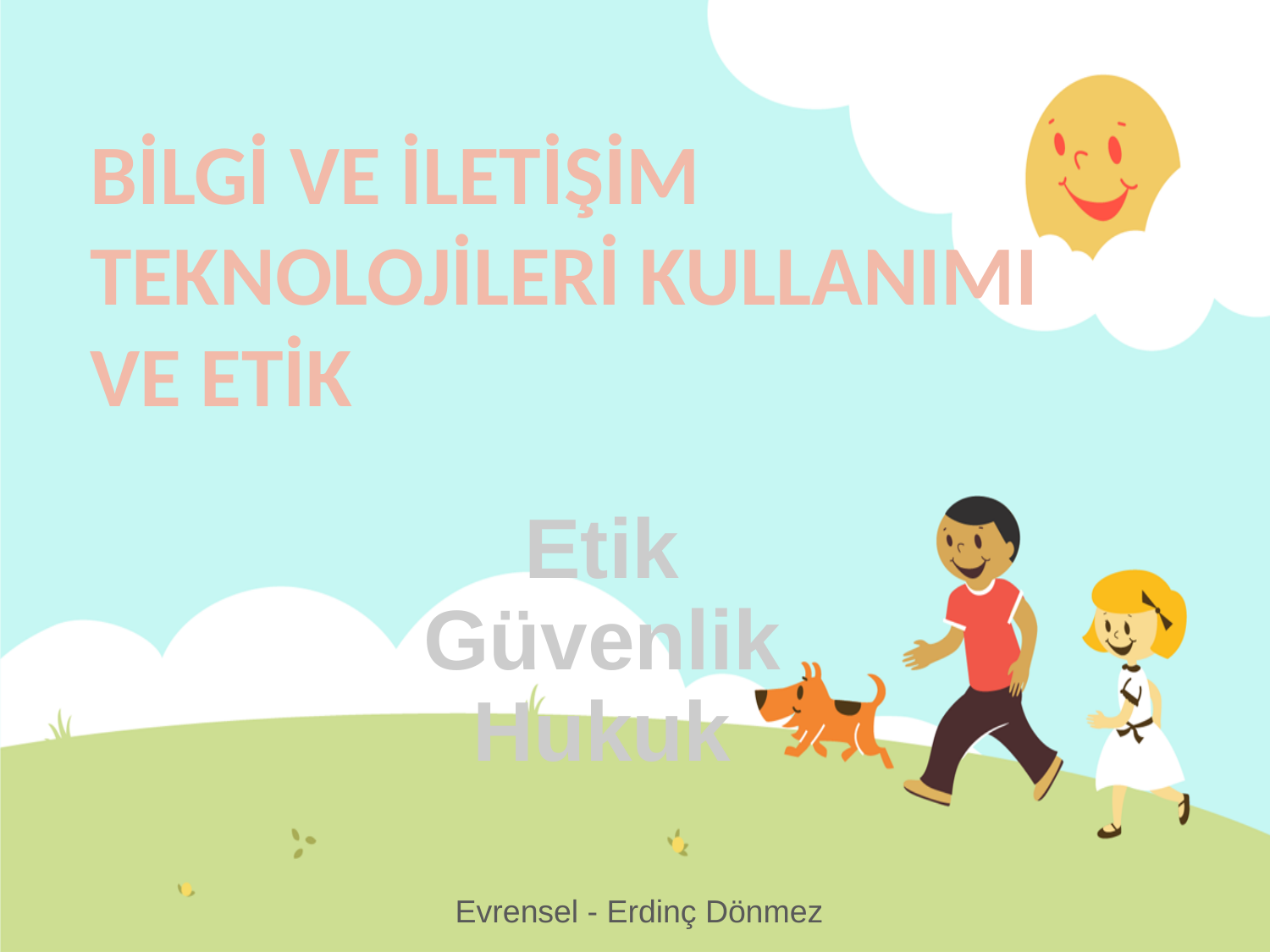

# BİLGİ VE İLETİŞİM TEKNOLOJİLERİ KULLANIMI VE ETİK
Etik
Güvenlik
Hukuk

Evrensel - Erdinç Dönmez